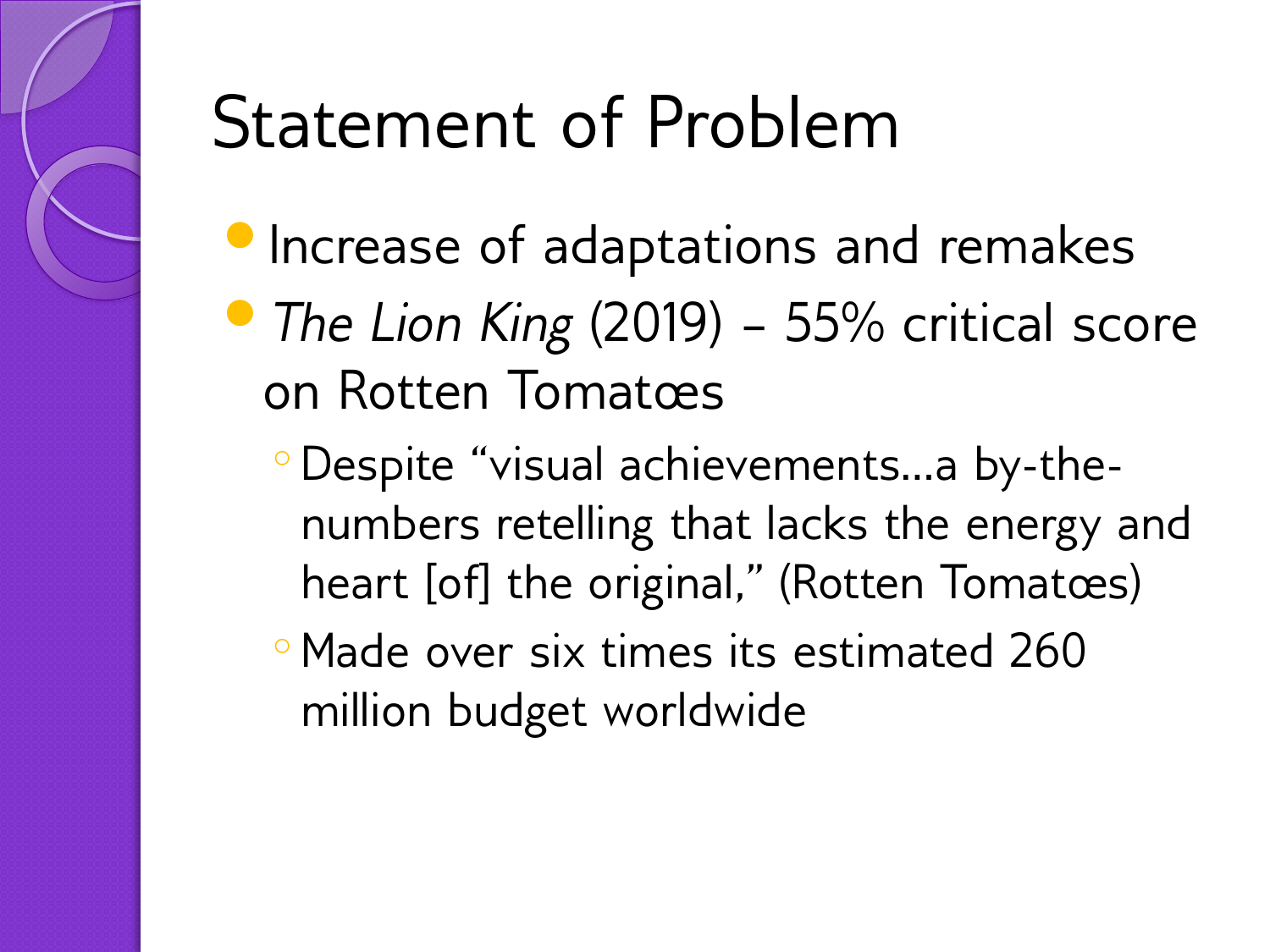

# Statement of Problem
Increase of adaptations and remakes
The Lion King (2019) – 55% critical score on Rotten Tomatoes
Despite “visual achievements…a by-the-numbers retelling that lacks the energy and heart [of] the original,” (Rotten Tomatoes)
Made over six times its estimated 260 million budget worldwide